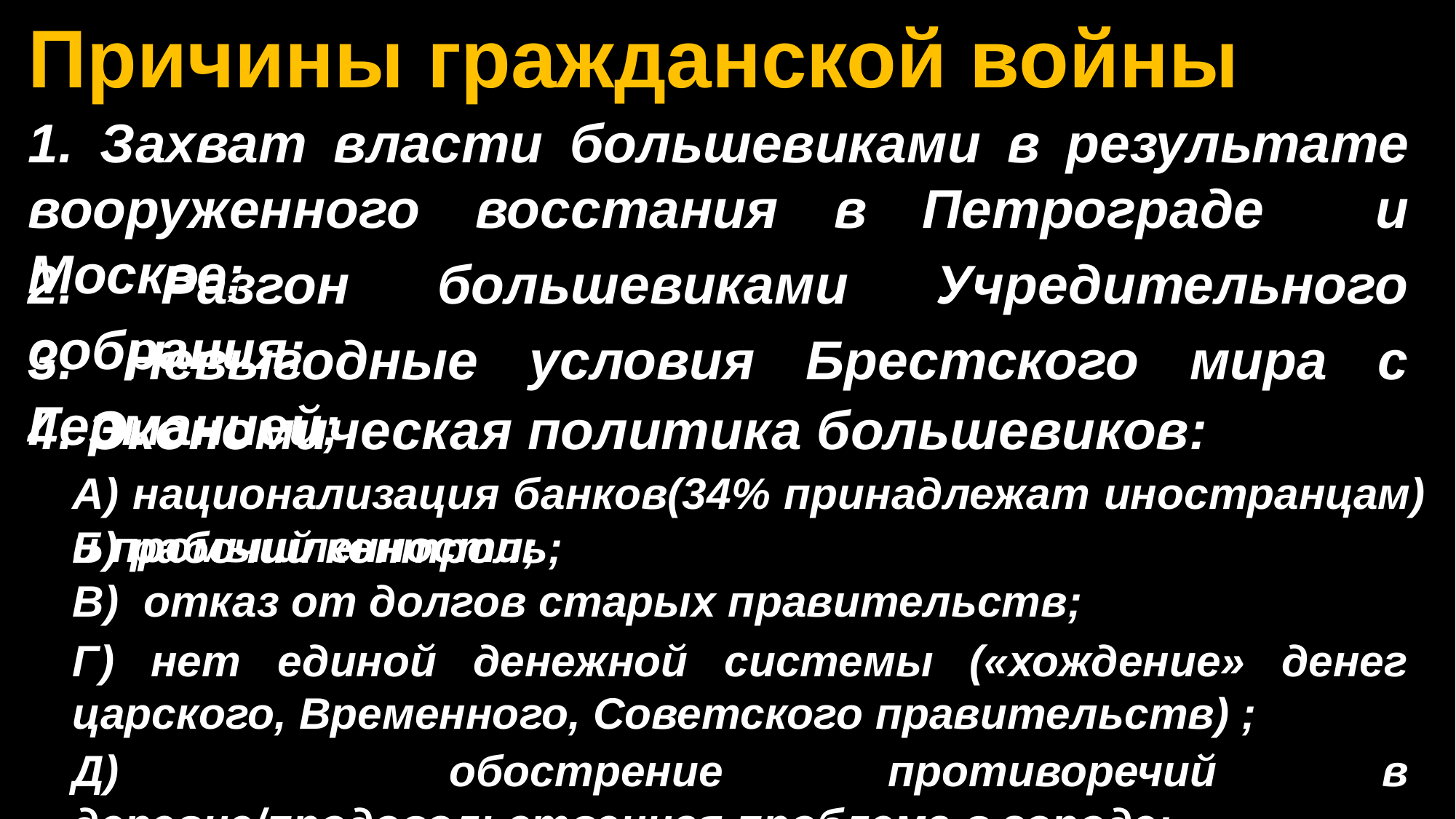

Причины гражданской войны
1. Захват власти большевиками в результате вооруженного восстания в Петрограде  и Москве;
2. Разгон большевиками Учредительного собрания;
3. Невыгодные условия Брестского мира с Германией;
4. Экономическая политика большевиков:
А) национализация банков(34% принадлежат иностранцам) и промышленности;
Б) рабочий контроль;
В)  отказ от долгов старых правительств;
Г) нет единой денежной системы («хождение» денег царского, Временного, Советского правительств) ;
Д)  обострение противоречий в деревне/продовольственная проблема в городе;